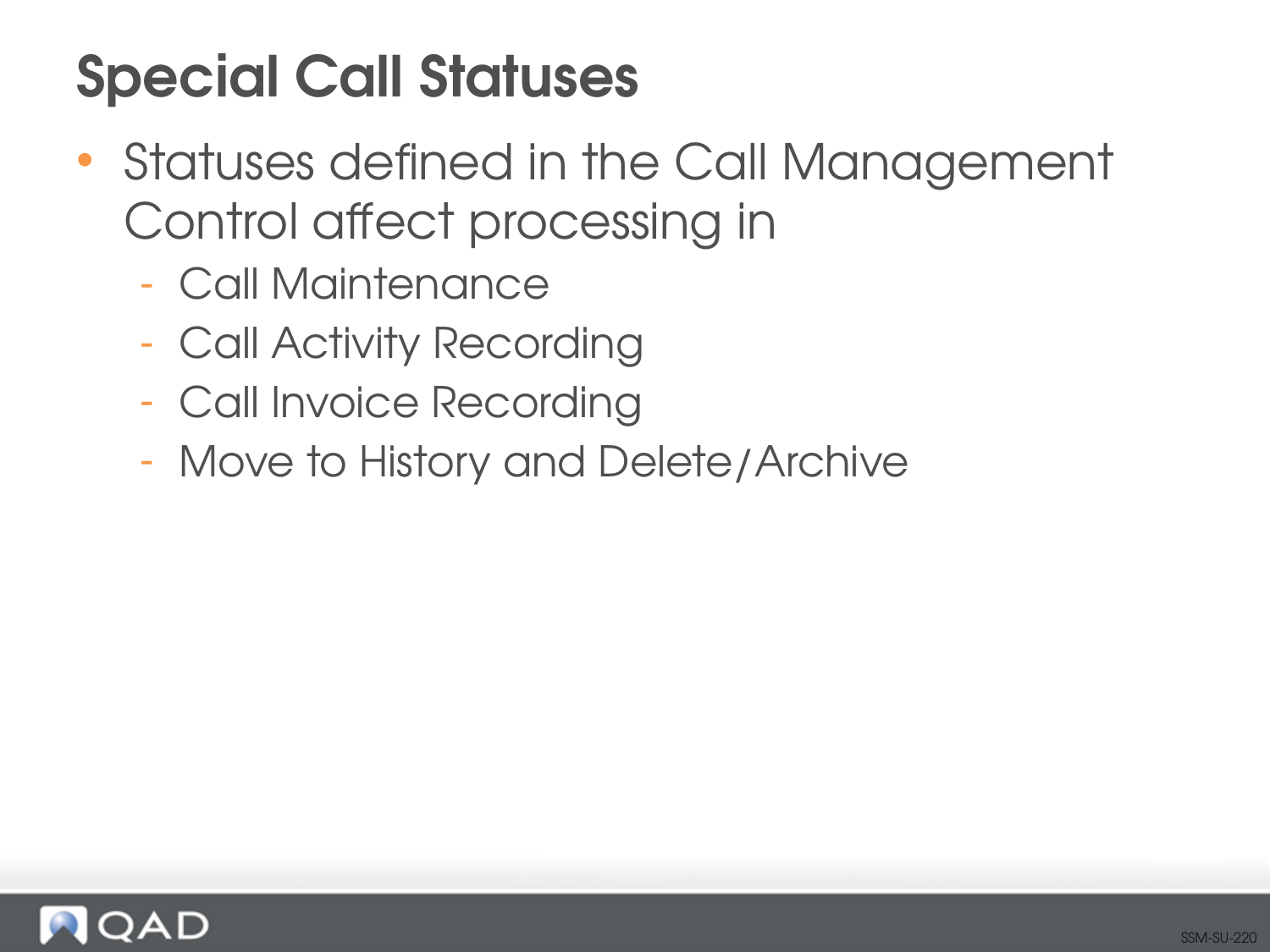

# Special Call Statuses
Statuses defined in the Call Management Control affect processing in
Call Maintenance
Call Activity Recording
Call Invoice Recording
Move to History and Delete/Archive

SSM-SU-220